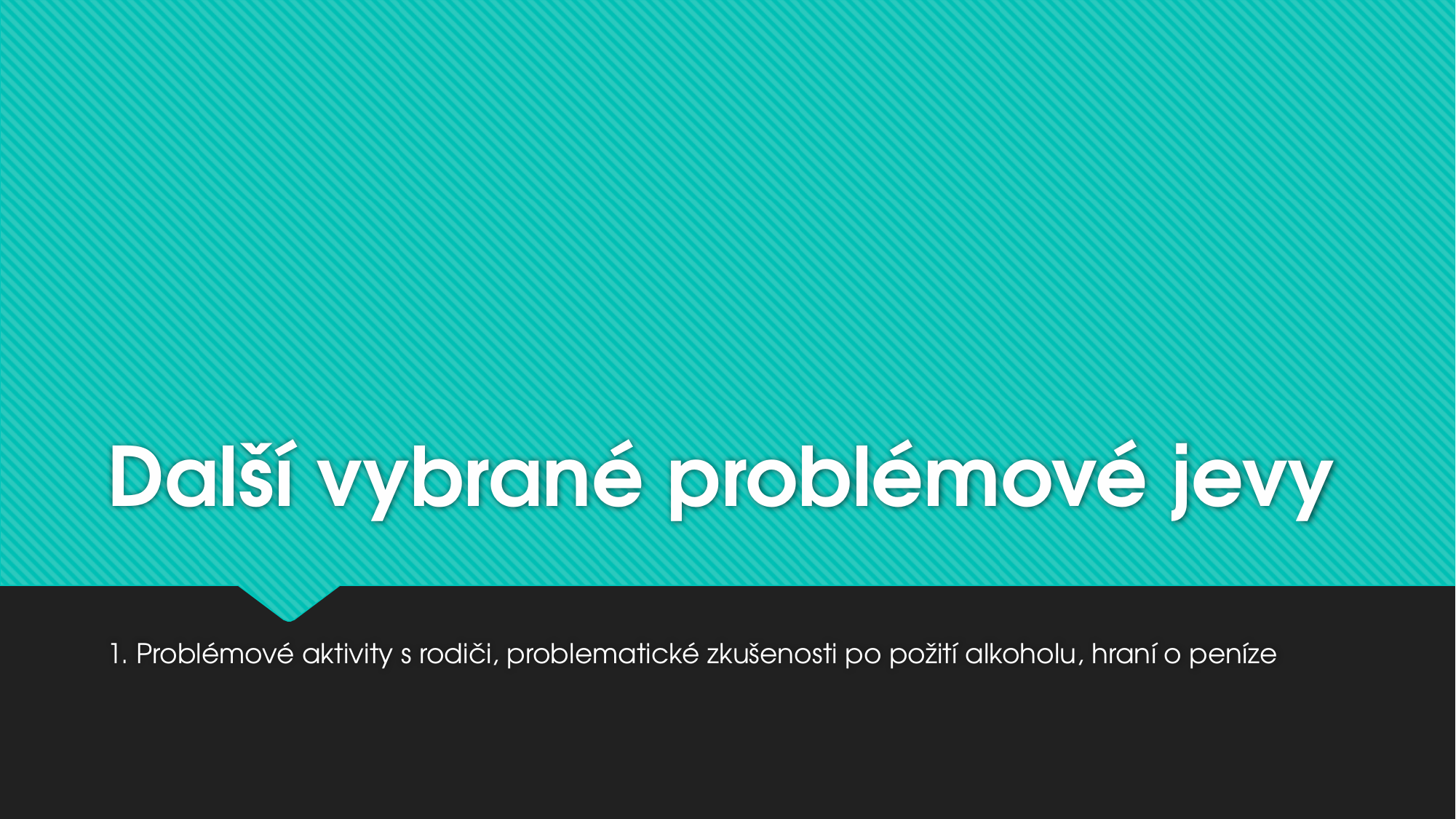

# Další vybrané problémové jevy
1. Problémové aktivity s rodiči, problematické zkušenosti po požití alkoholu, hraní o peníze